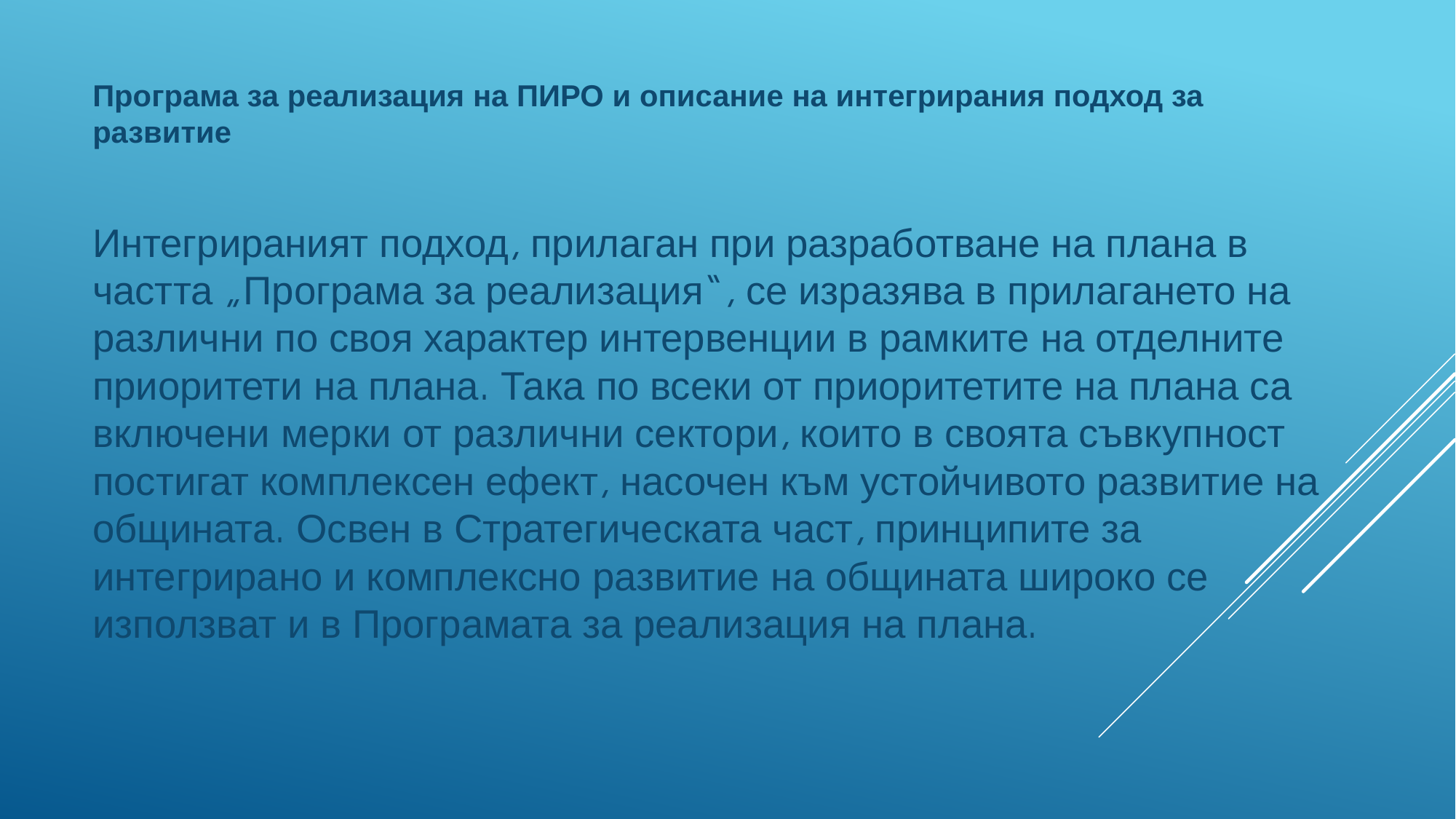

Програма за реализация на ПИРО и описание на интегрирания подход за развитие
# Интегрираният подход, прилаган при разработване на плана в частта „Програма за реализация“, се изразява в прилагането на различни по своя характер интервенции в рамките на отделните приоритети на плана. Така по всеки от приоритетите на плана са включени мерки от различни сектори, които в своята съвкупност постигат комплексен ефект, насочен към устойчивото развитие на общината. Освен в Стратегическата част, принципите за интегрирано и комплексно развитие на общината широко се използват и в Програмата за реализация на плана.